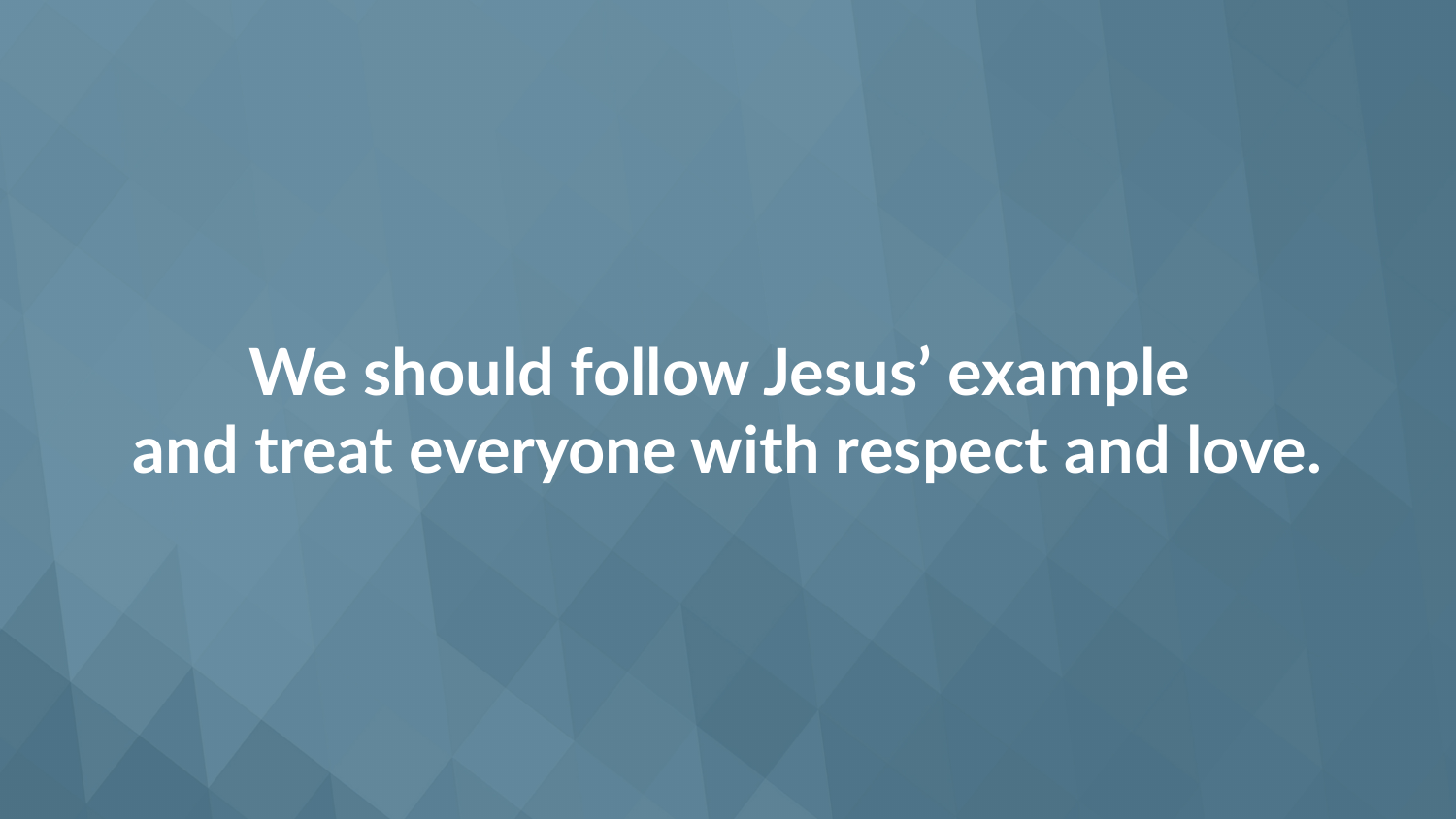

We should follow Jesus’ example
and treat everyone with respect and love.